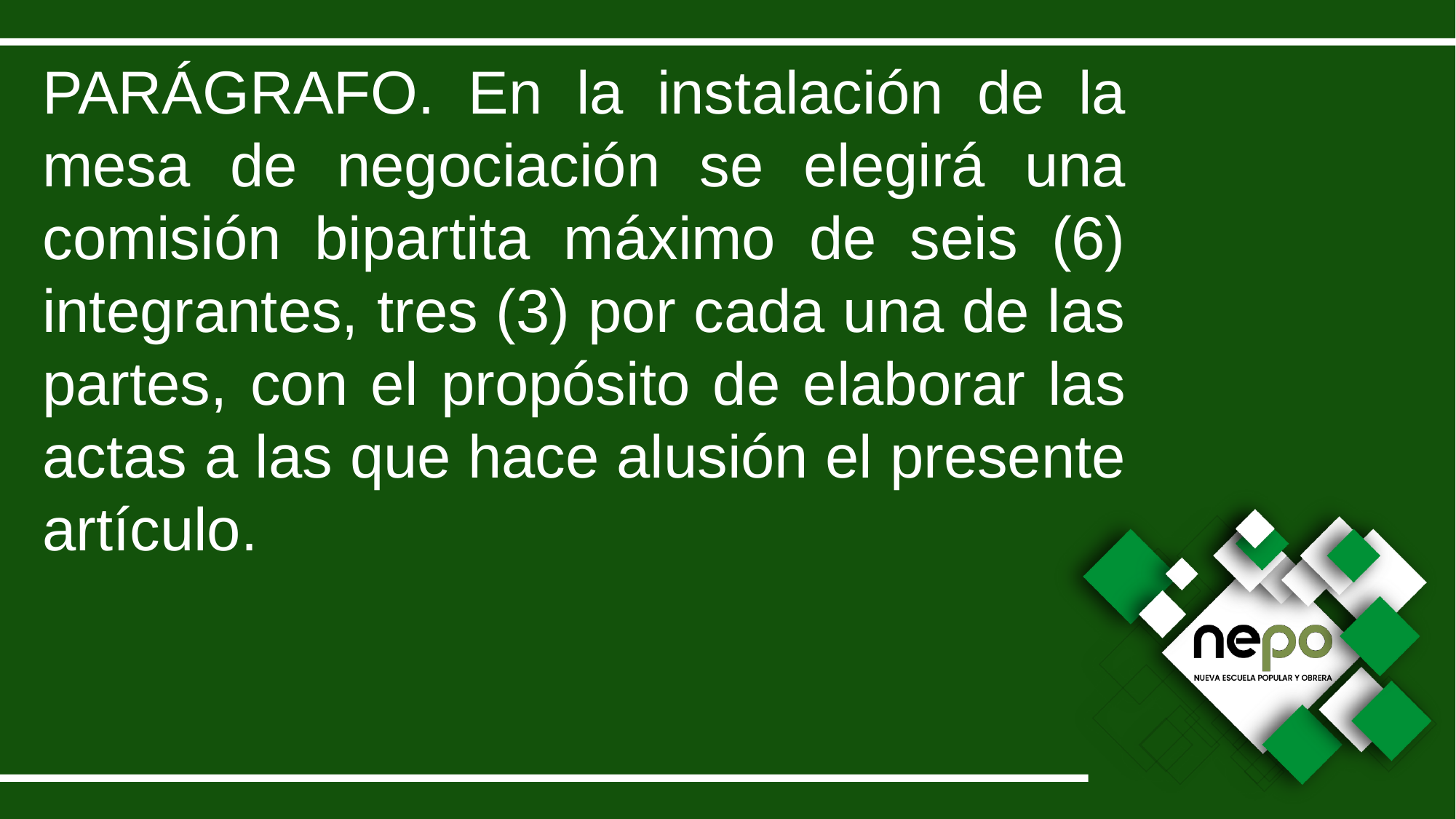

PARÁGRAFO. En la instalación de la mesa de negociación se elegirá una comisión bipartita máximo de seis (6) integrantes, tres (3) por cada una de las partes, con el propósito de elaborar las actas a las que hace alusión el presente artículo.